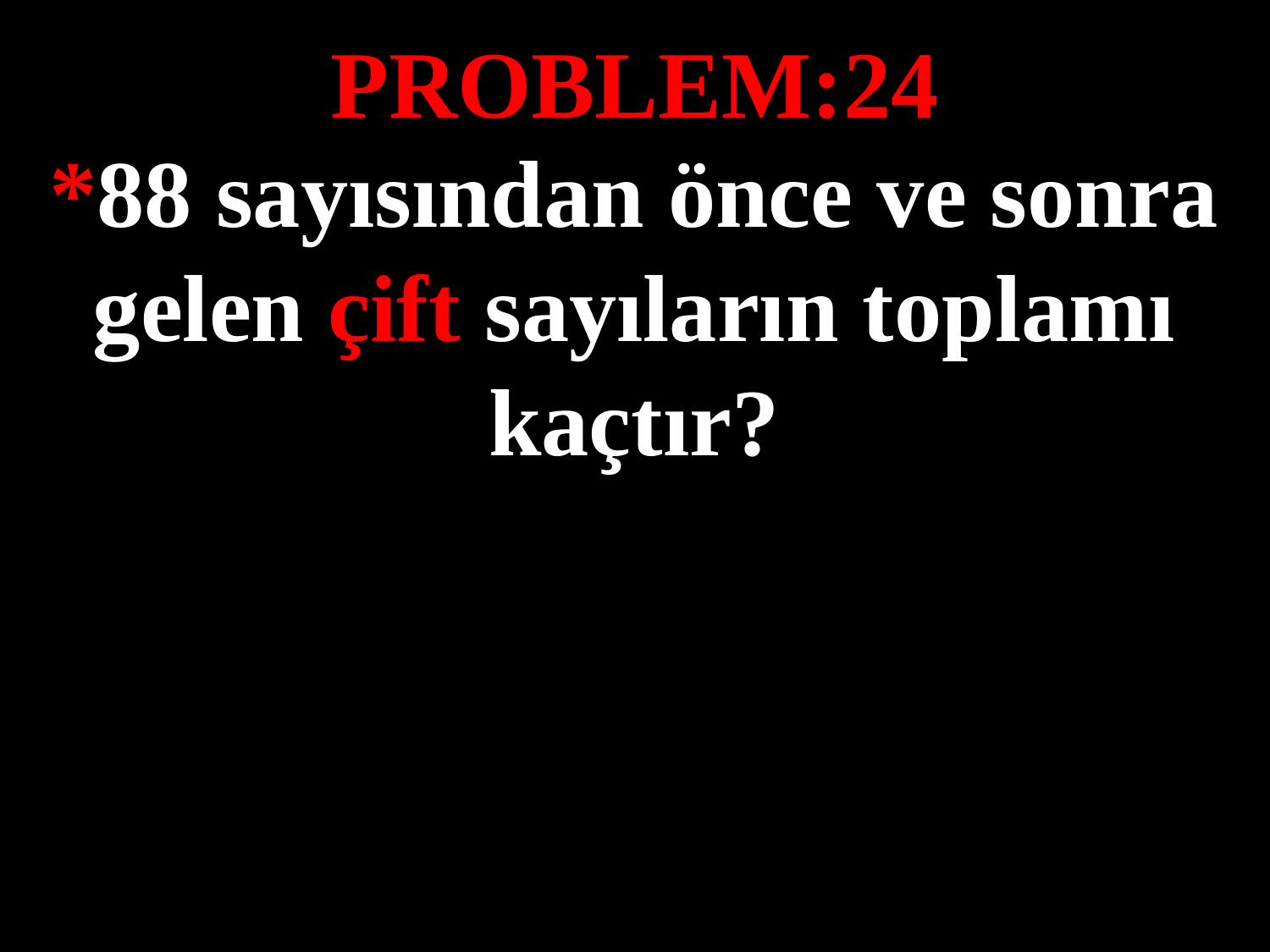

PROBLEM:24
*88 sayısından önce ve sonra gelen çift sayıların toplamı kaçtır?
#